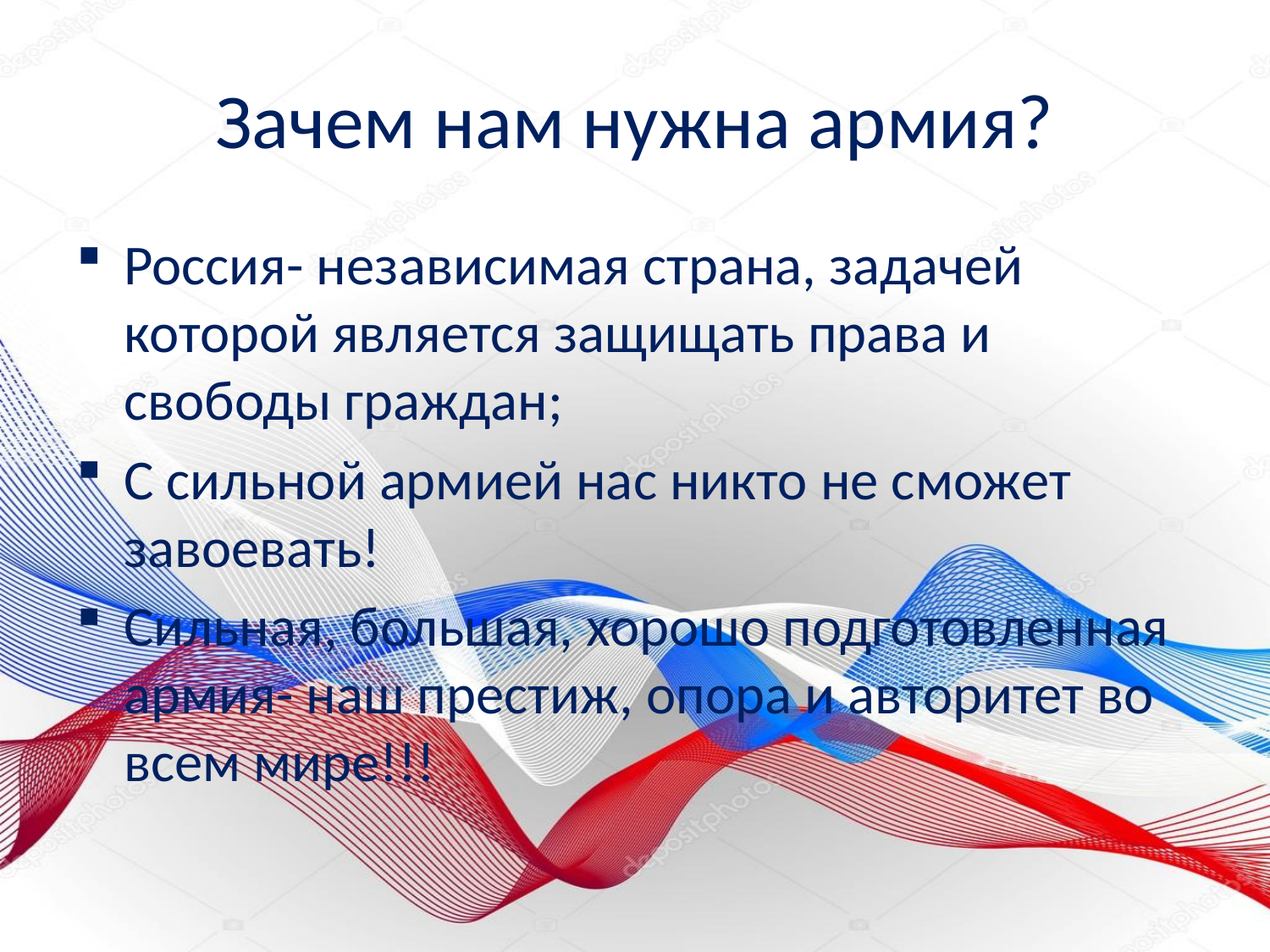

# Зачем нам нужна армия?
Россия- независимая страна, задачей которой является защищать права и свободы граждан;
С сильной армией нас никто не сможет завоевать!
Сильная, большая, хорошо подготовленная армия- наш престиж, опора и авторитет во всем мире!!!